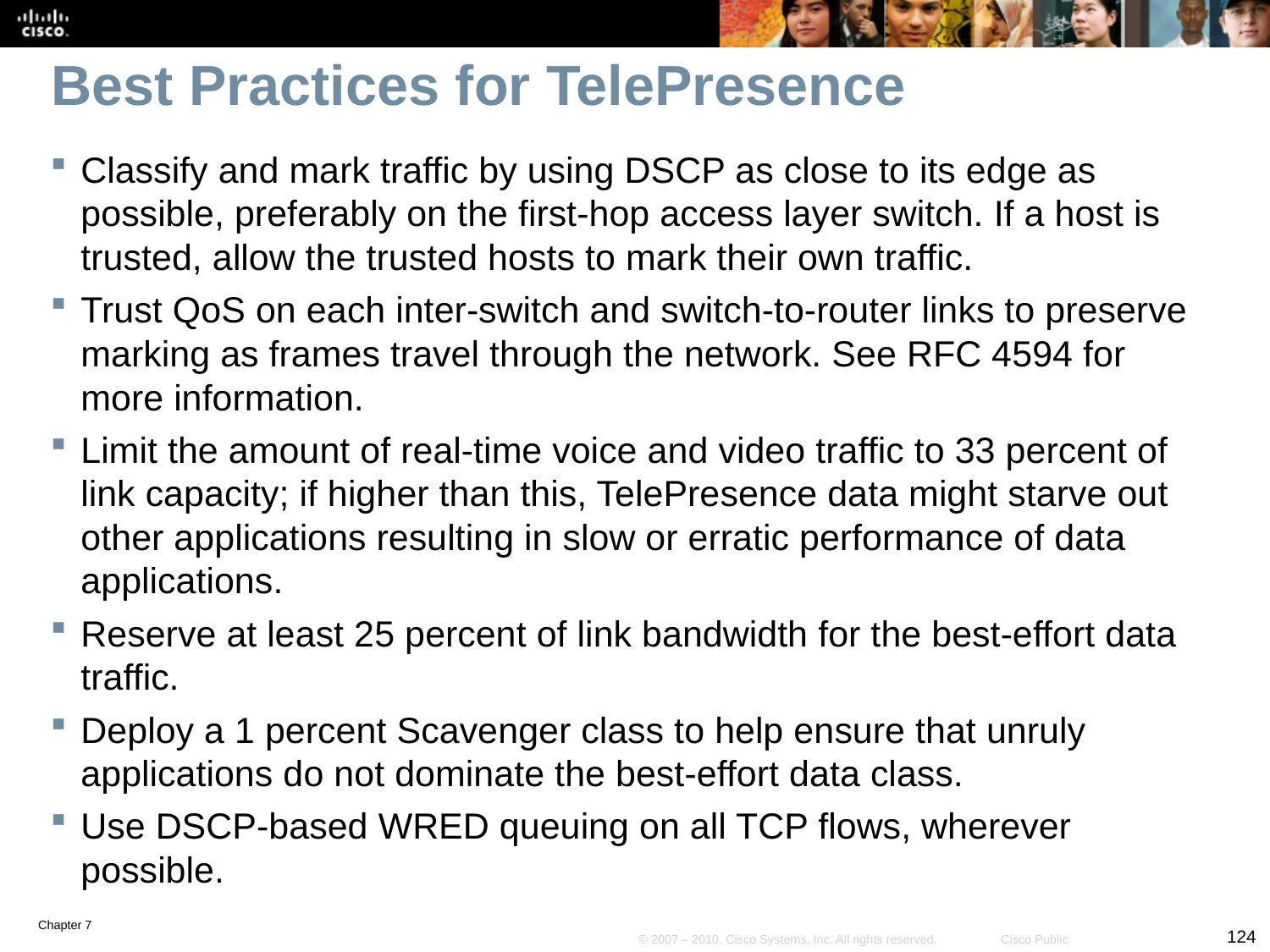

# Best Practices for TelePresence
Classify and mark traffic by using DSCP as close to its edge as possible, preferably on the first-hop access layer switch. If a host is trusted, allow the trusted hosts to mark their own traffic.
Trust QoS on each inter-switch and switch-to-router links to preserve marking as frames travel through the network. See RFC 4594 for more information.
Limit the amount of real-time voice and video traffic to 33 percent of link capacity; if higher than this, TelePresence data might starve out other applications resulting in slow or erratic performance of data applications.
Reserve at least 25 percent of link bandwidth for the best-effort data traffic.
Deploy a 1 percent Scavenger class to help ensure that unruly applications do not dominate the best-effort data class.
Use DSCP-based WRED queuing on all TCP flows, wherever possible.